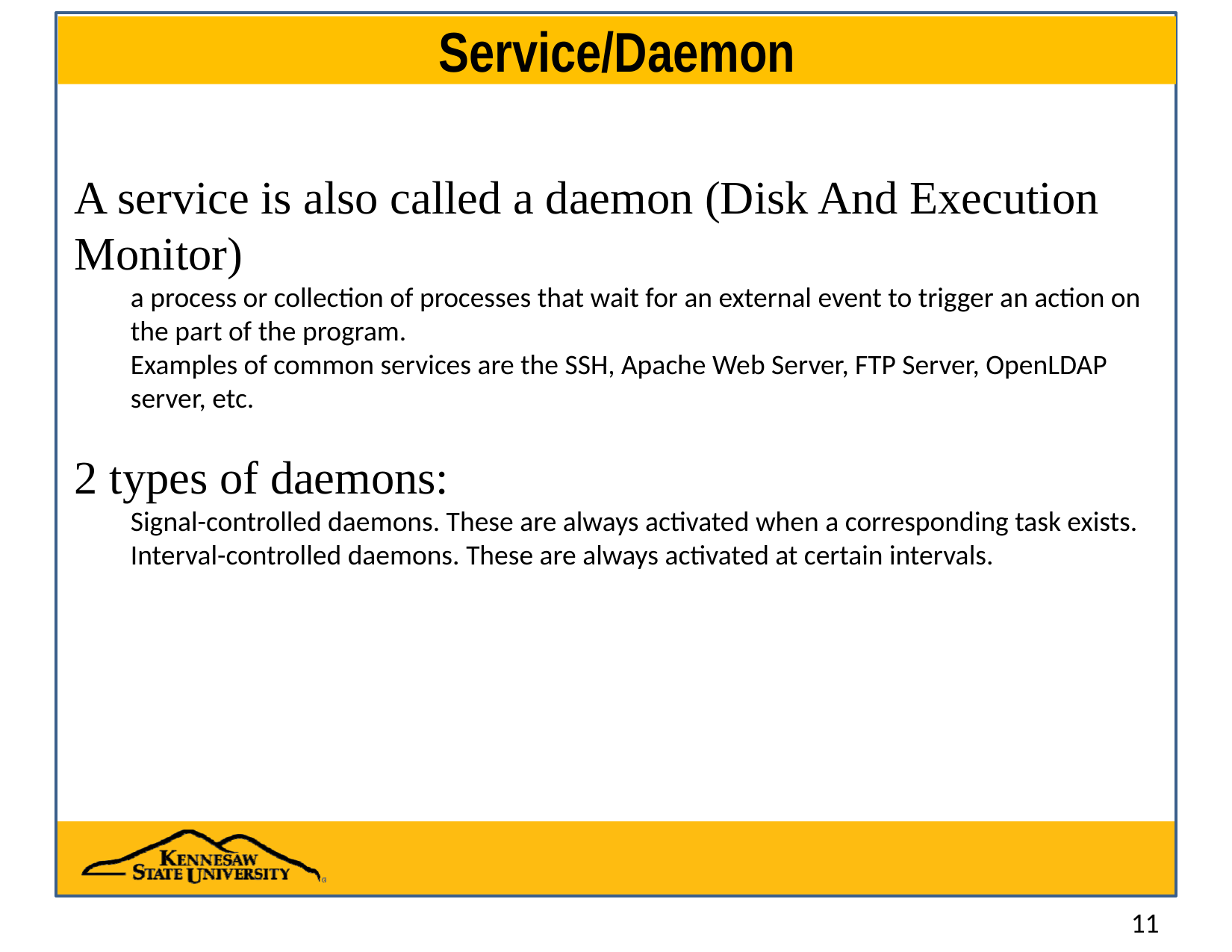

# Service/Daemon
A service is also called a daemon (Disk And Execution Monitor)
a process or collection of processes that wait for an external event to trigger an action on the part of the program.
Examples of common services are the SSH, Apache Web Server, FTP Server, OpenLDAP server, etc.

2 types of daemons:
Signal-controlled daemons. These are always activated when a corresponding task exists.
Interval-controlled daemons. These are always activated at certain intervals.